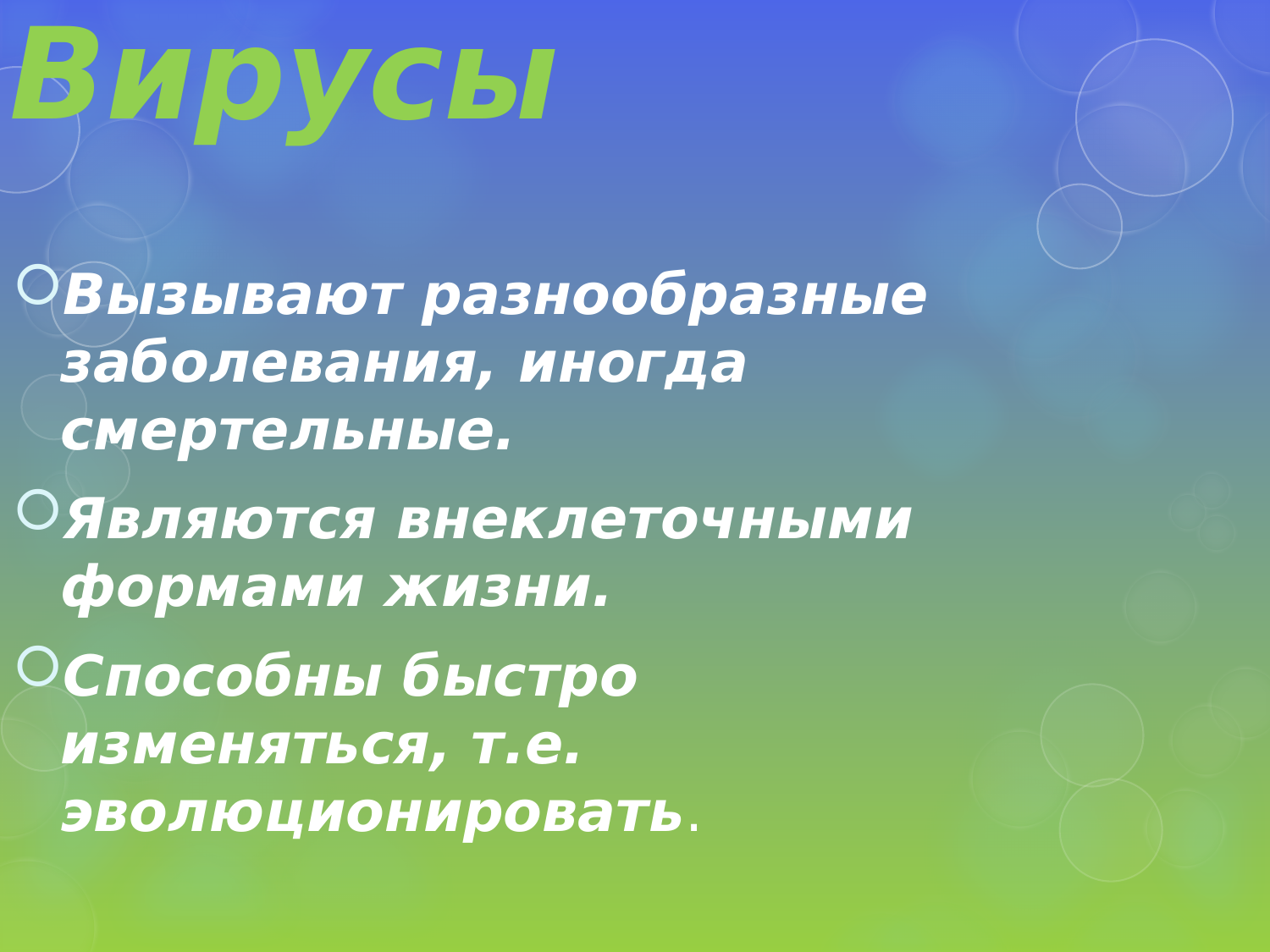

# Вирусы
Вызывают разнообразные заболевания, иногда смертельные.
Являются внеклеточными формами жизни.
Способны быстро изменяться, т.е. эволюционировать.